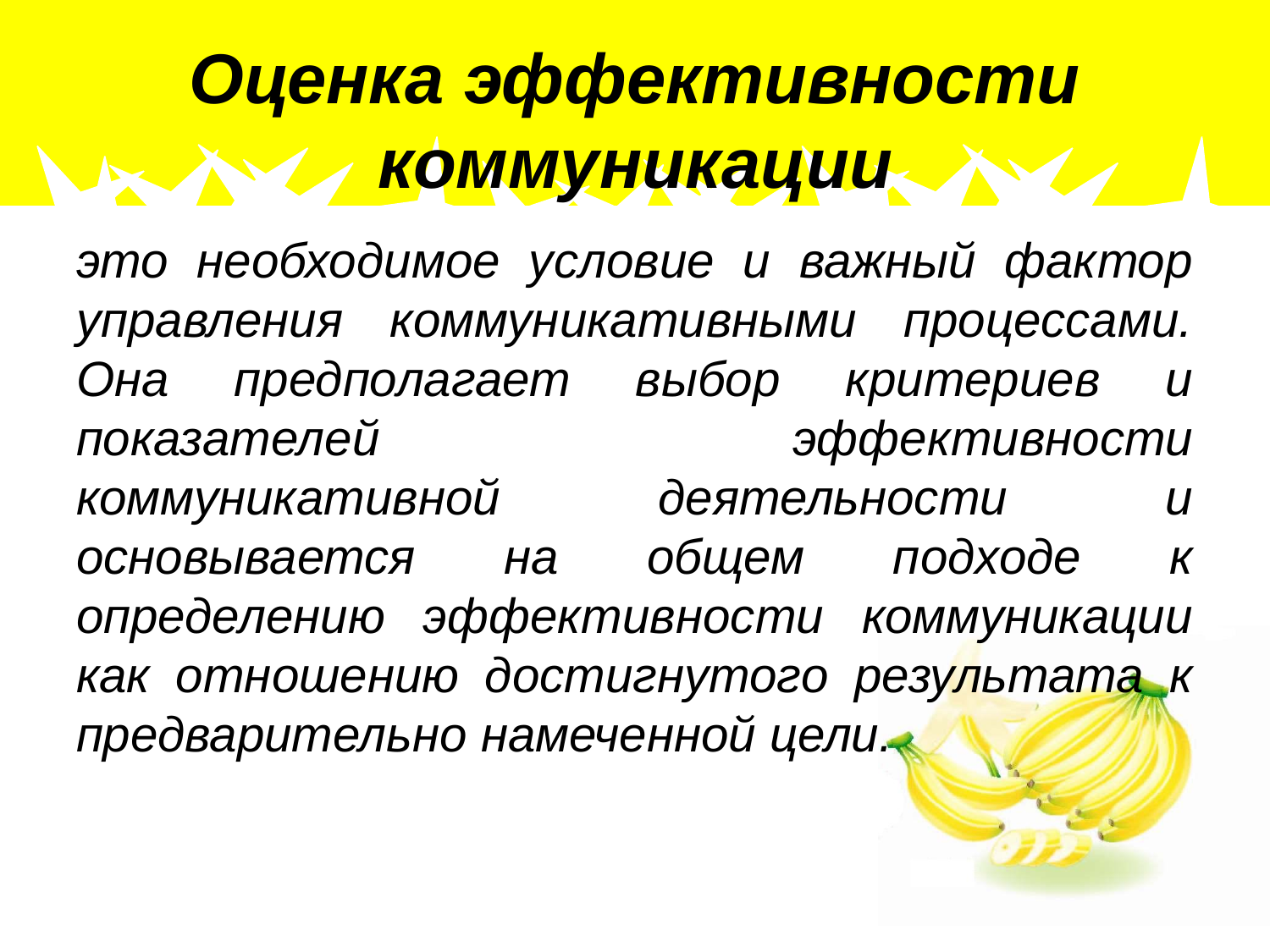

# Оценка эффективности коммуникации
это необходимое условие и важный фактор управления коммуникативными процессами. Она предполагает выбор критериев и показателей эффективности коммуникативной деятельности и основывается на общем подходе к определению эффективности коммуникации как отношению достигнутого результата к предварительно намеченной цели.